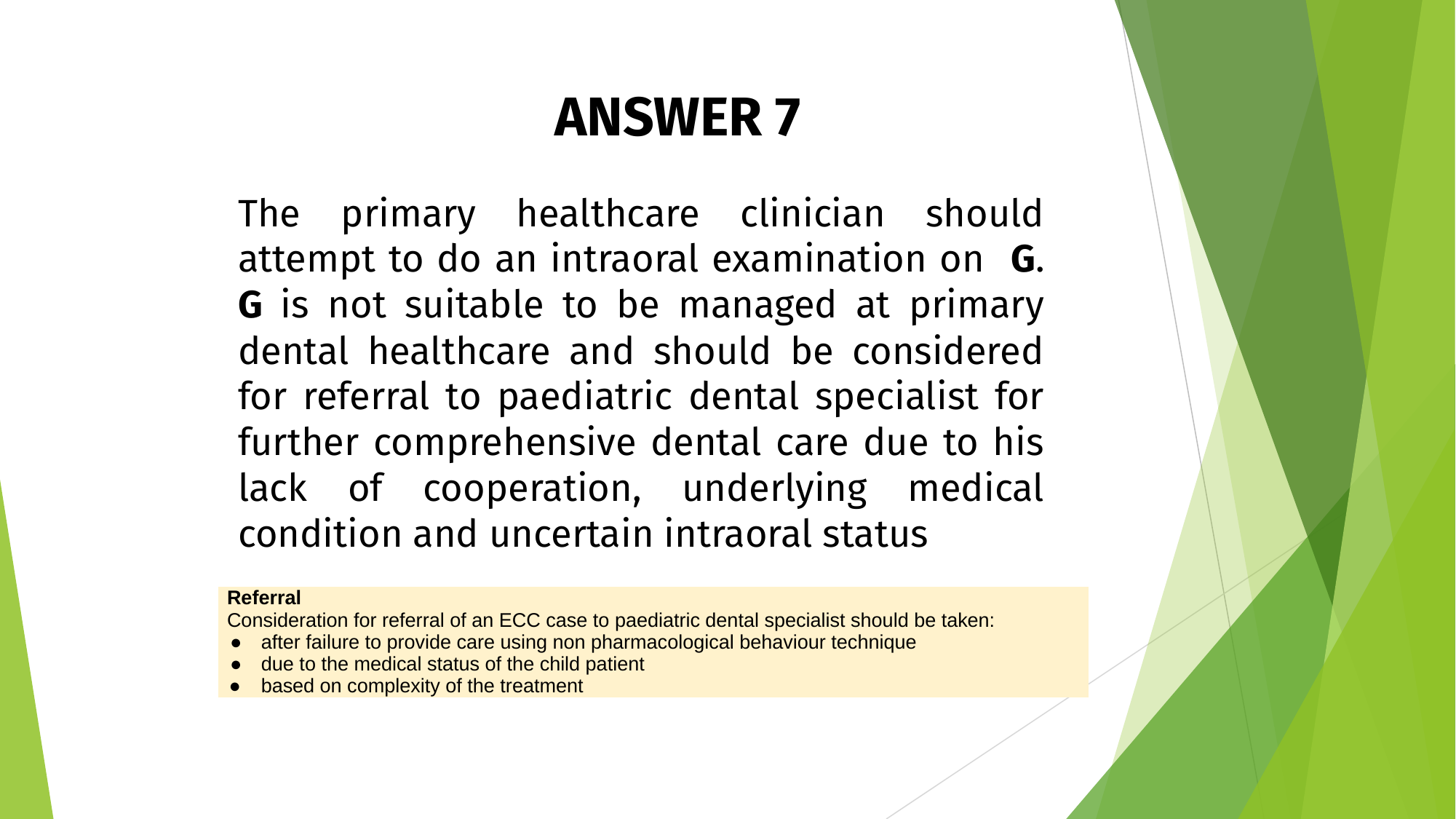

ANSWER 7
# The primary healthcare clinician should attempt to do an intraoral examination on  G. G is not suitable to be managed at primary dental healthcare and should be considered for referral to paediatric dental specialist for further comprehensive dental care due to his lack of cooperation, underlying medical condition and uncertain intraoral status
| Referral Consideration for referral of an ECC case to paediatric dental specialist should be taken: after failure to provide care using non pharmacological behaviour technique due to the medical status of the child patient based on complexity of the treatment |
| --- |